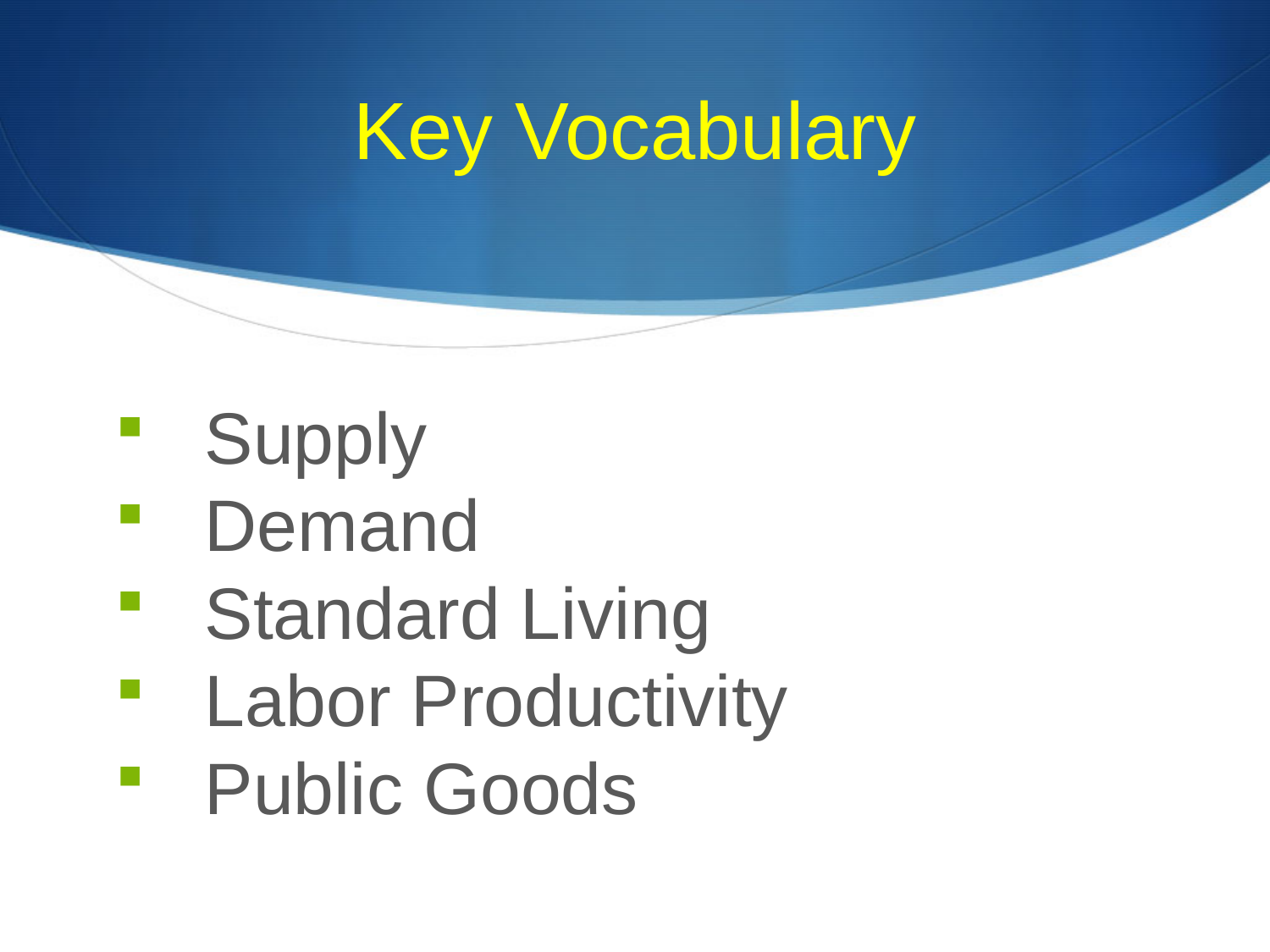

# Key Vocabulary
   Supply
   Demand
   Standard Living
   Labor Productivity
   Public Goods